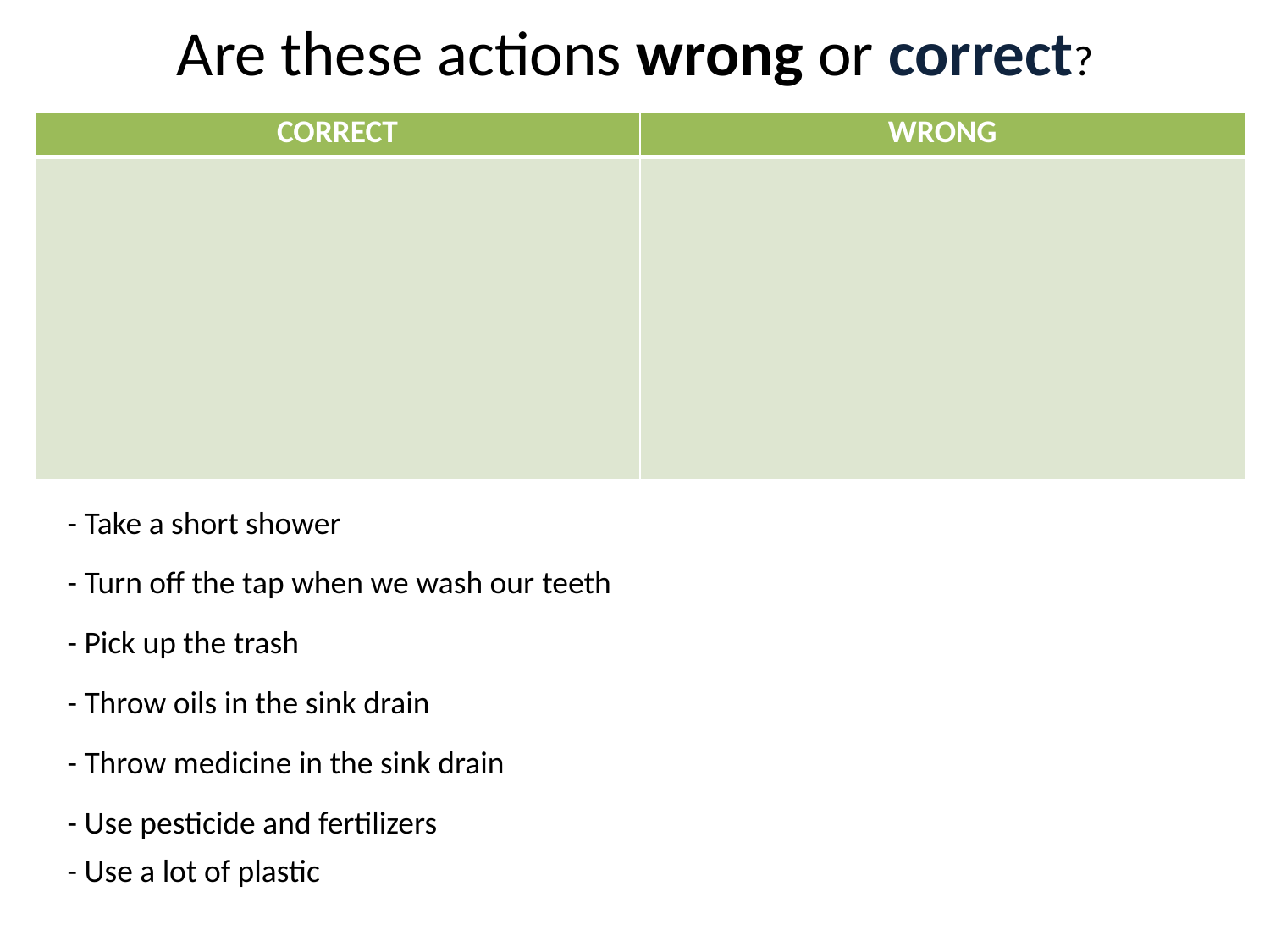

Are these actions wrong or correct?
| CORRECT | WRONG |
| --- | --- |
|  |  |
- Take a short shower
- Turn off the tap when we wash our teeth
- Pick up the trash
- Throw oils in the sink drain
- Throw medicine in the sink drain
- Use pesticide and fertilizers
- Use a lot of plastic